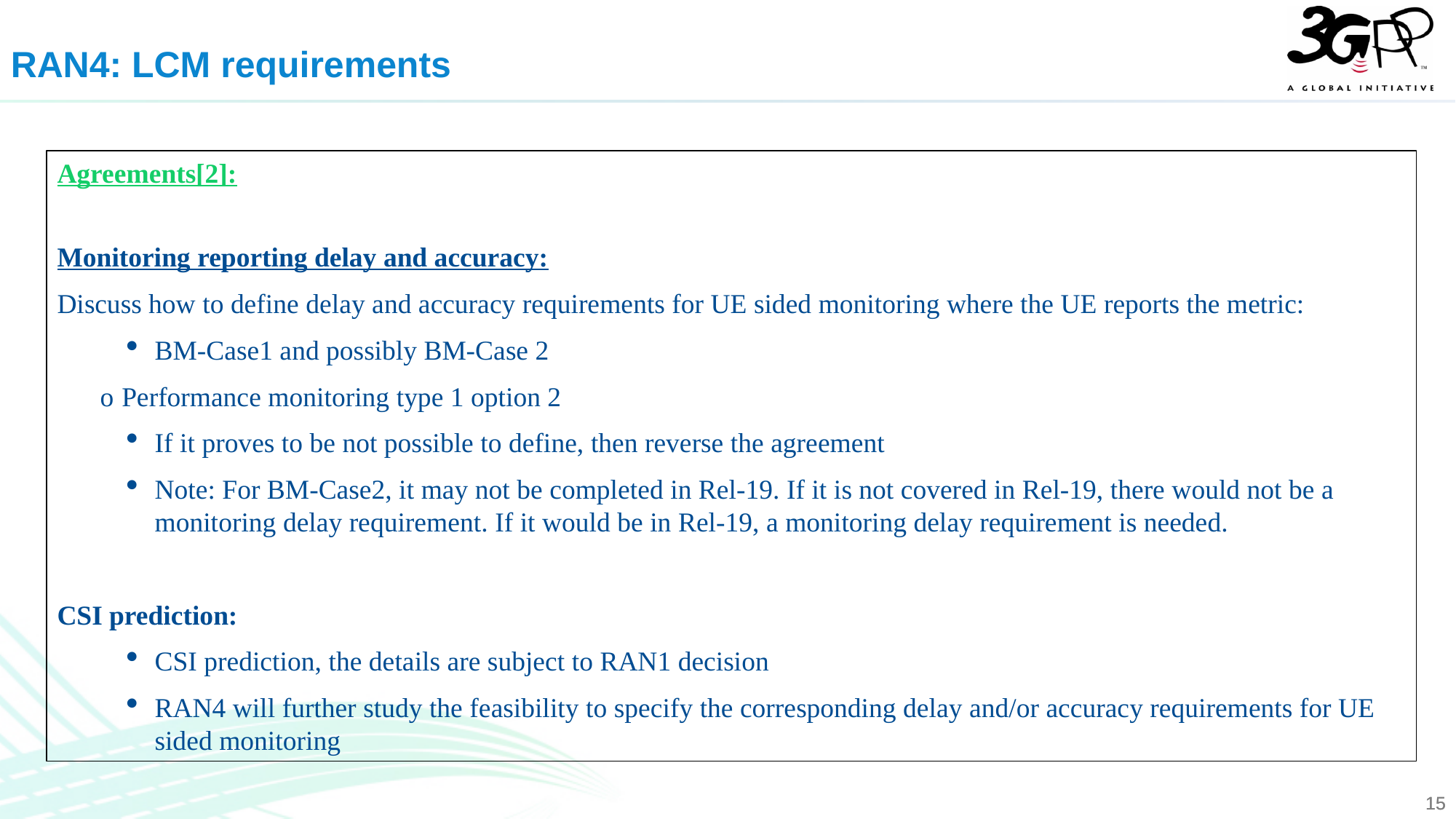

RAN4: LCM requirements
Agreements[2]:

Monitoring reporting delay and accuracy:
Discuss how to define delay and accuracy requirements for UE sided monitoring where the UE reports the metric:
BM-Case1 and possibly BM-Case 2
o	Performance monitoring type 1 option 2
If it proves to be not possible to define, then reverse the agreement
Note: For BM-Case2, it may not be completed in Rel-19. If it is not covered in Rel-19, there would not be a monitoring delay requirement. If it would be in Rel-19, a monitoring delay requirement is needed.

CSI prediction:
CSI prediction, the details are subject to RAN1 decision
RAN4 will further study the feasibility to specify the corresponding delay and/or accuracy requirements for UE sided monitoring